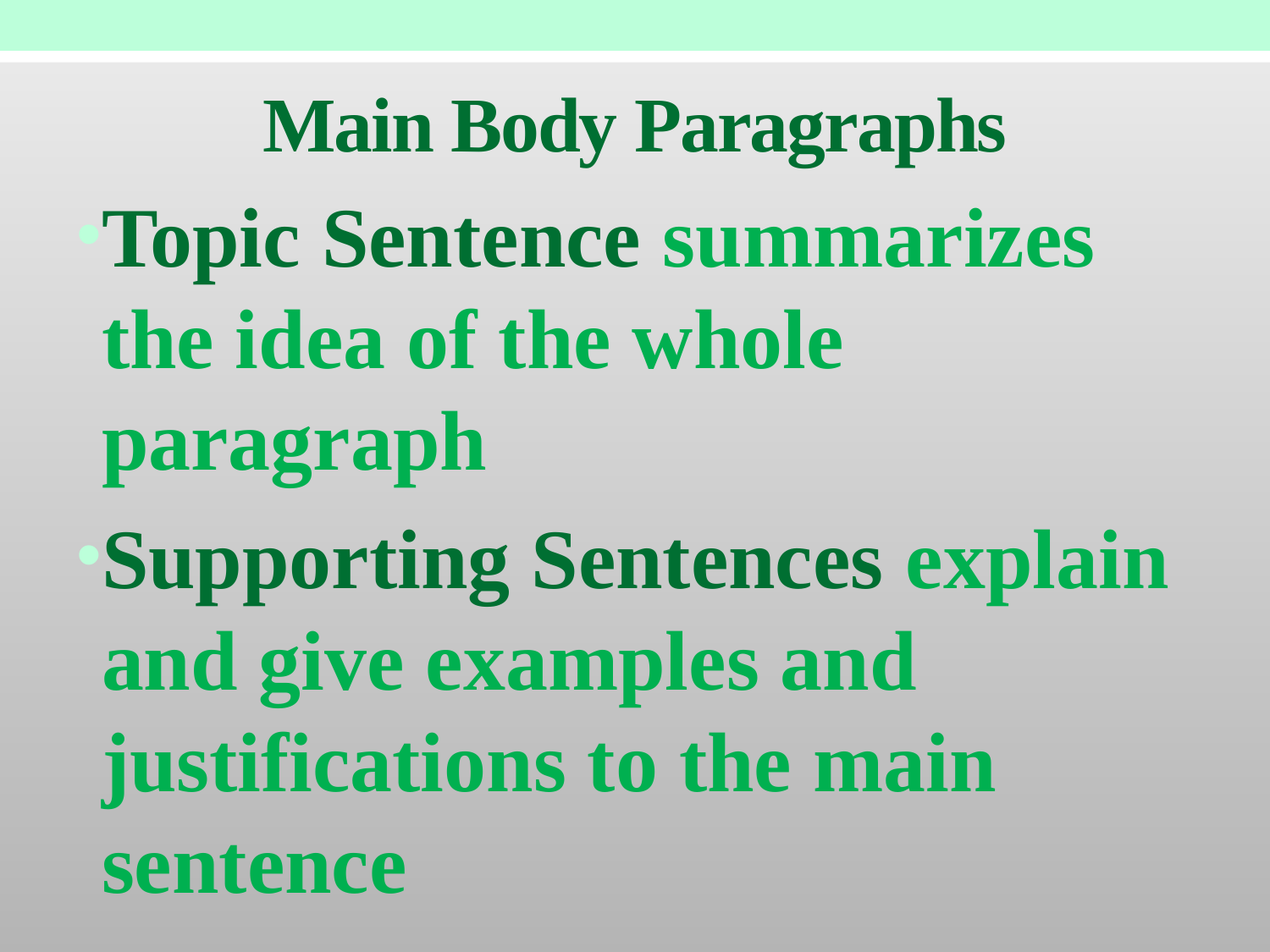

# Main Body Paragraphs
Topic Sentence summarizes the idea of the whole paragraph
Supporting Sentences explain and give examples and justifications to the main sentence